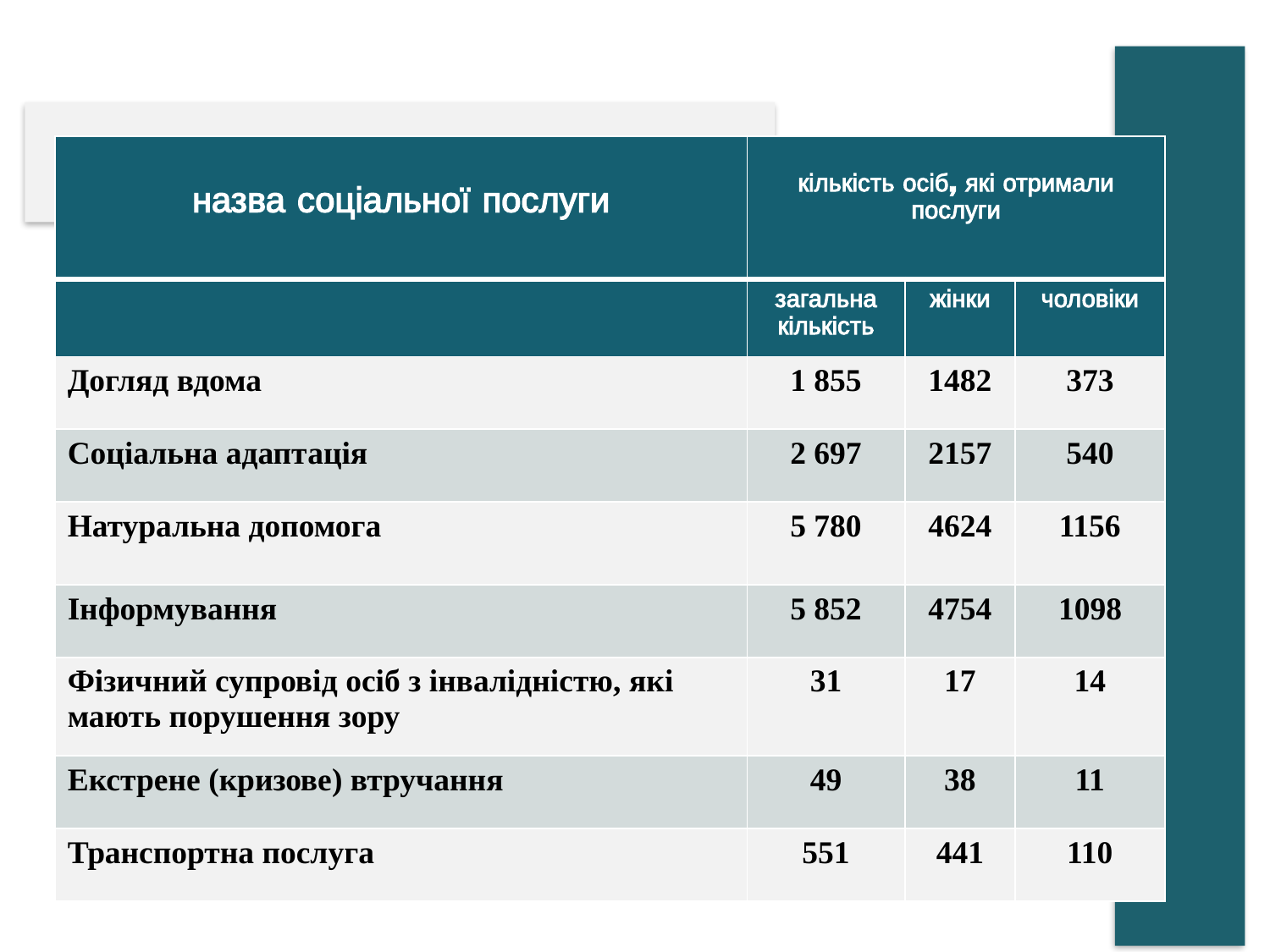

| назва соціальної послуги | кількість осіб, які отримали послуги |  |  |
| --- | --- | --- | --- |
|  | загальна кількість | жінки | чоловіки |
| Догляд вдома | 1 855 | 1482 | 373 |
| Соціальна адаптація | 2 697 | 2157 | 540 |
| Натуральна допомога | 5 780 | 4624 | 1156 |
| Інформування | 5 852 | 4754 | 1098 |
| Фізичний супровід осіб з інвалідністю, які мають порушення зору | 31 | 17 | 14 |
| Екстрене (кризове) втручання | 49 | 38 | 11 |
| Транспортна послуга | 551 | 441 | 110 |